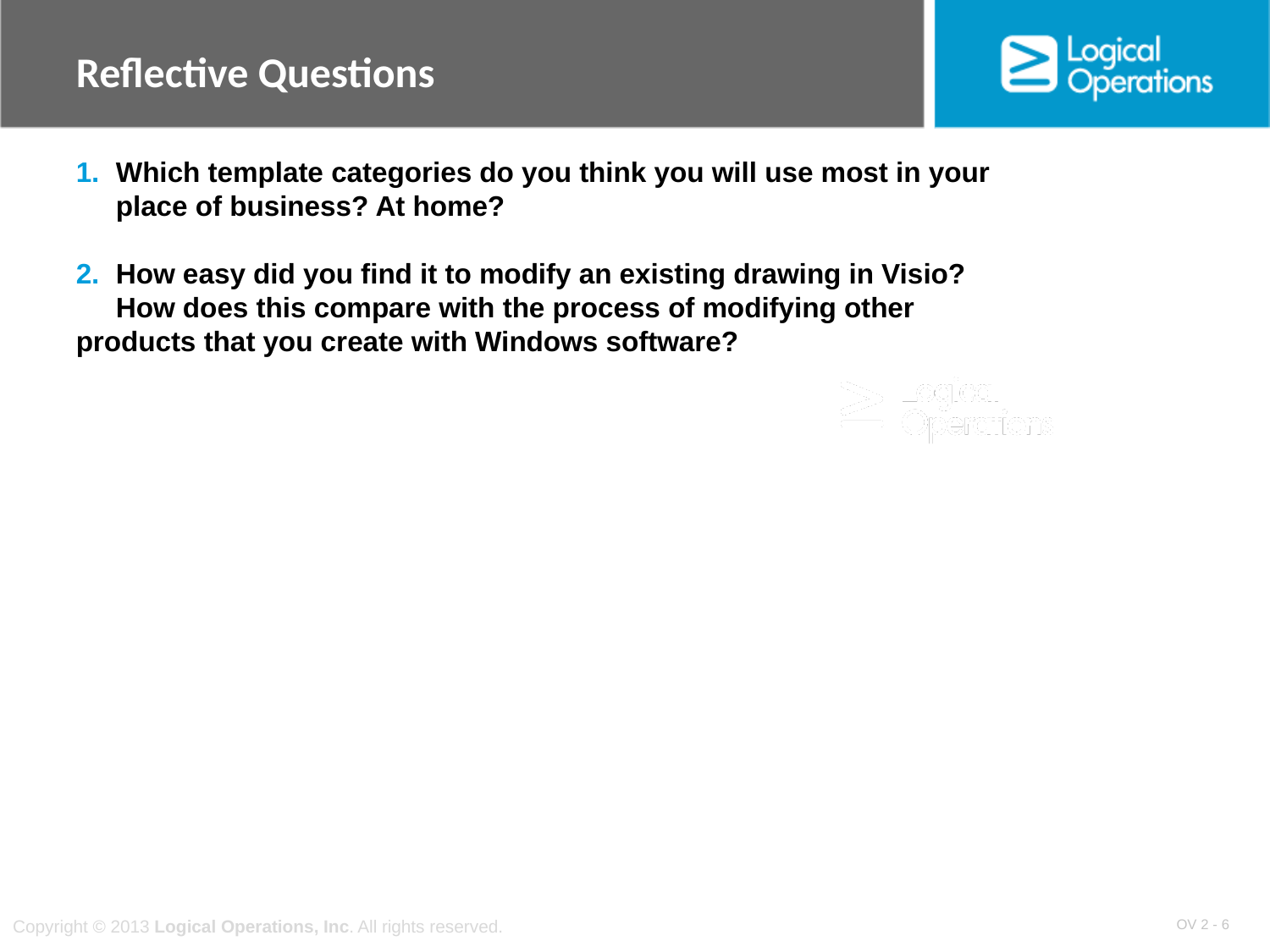

Reflective Questions
1. 	Which template categories do you think you will use most in your
    	place of business? At home?

2. 	How easy did you find it to modify an existing drawing in Visio? 	How does this compare with the process of modifying other 	products that you create with Windows software?